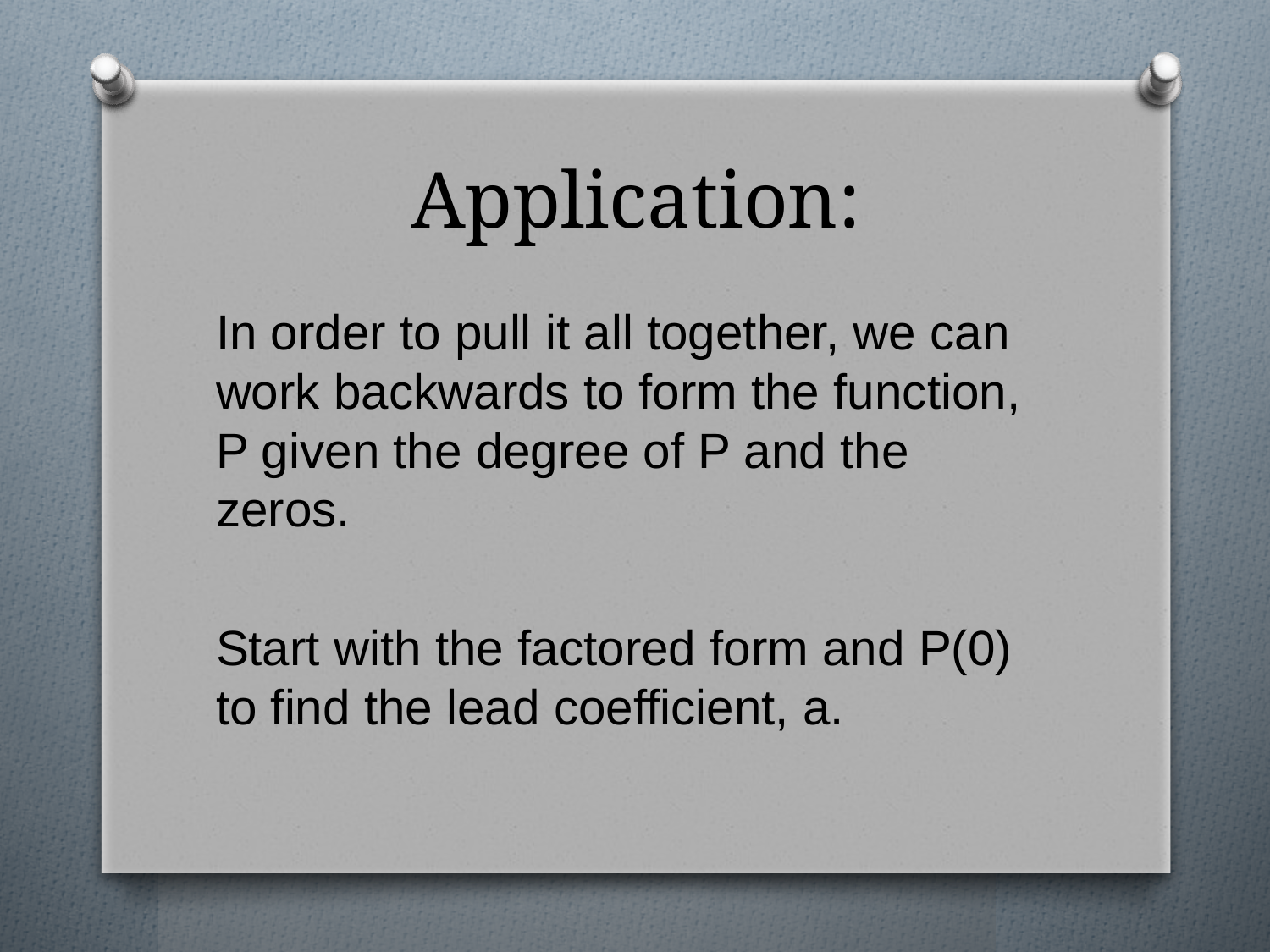

# Application:
In order to pull it all together, we can work backwards to form the function, P given the degree of P and the zeros.

Start with the factored form and P(0) to find the lead coefficient, a.